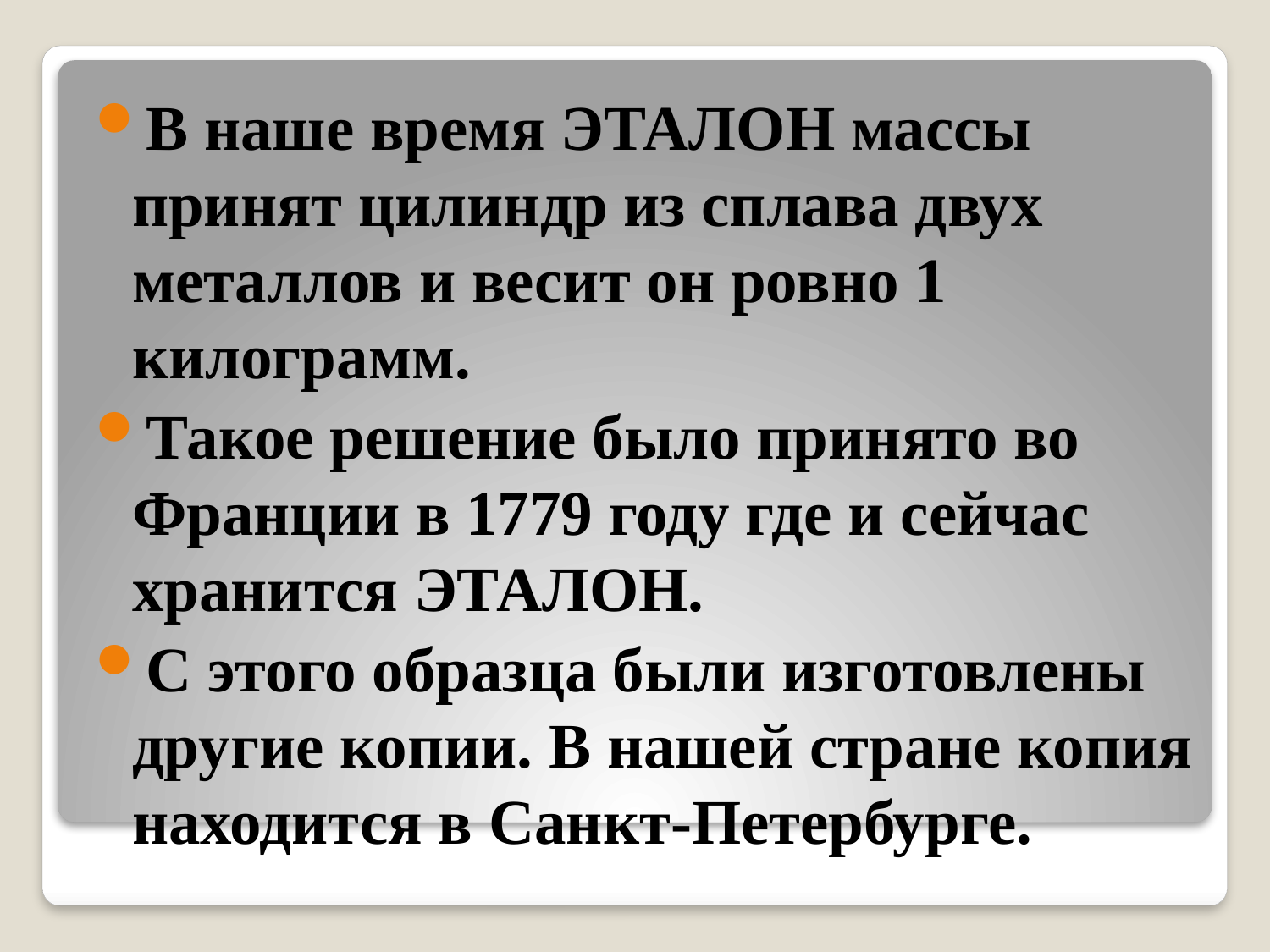

В наше время ЭТАЛОН массы принят цилиндр из сплава двух металлов и весит он ровно 1 килограмм.
Такое решение было принято во Франции в 1779 году где и сейчас хранится ЭТАЛОН.
С этого образца были изготовлены другие копии. В нашей стране копия находится в Санкт-Петербурге.
#